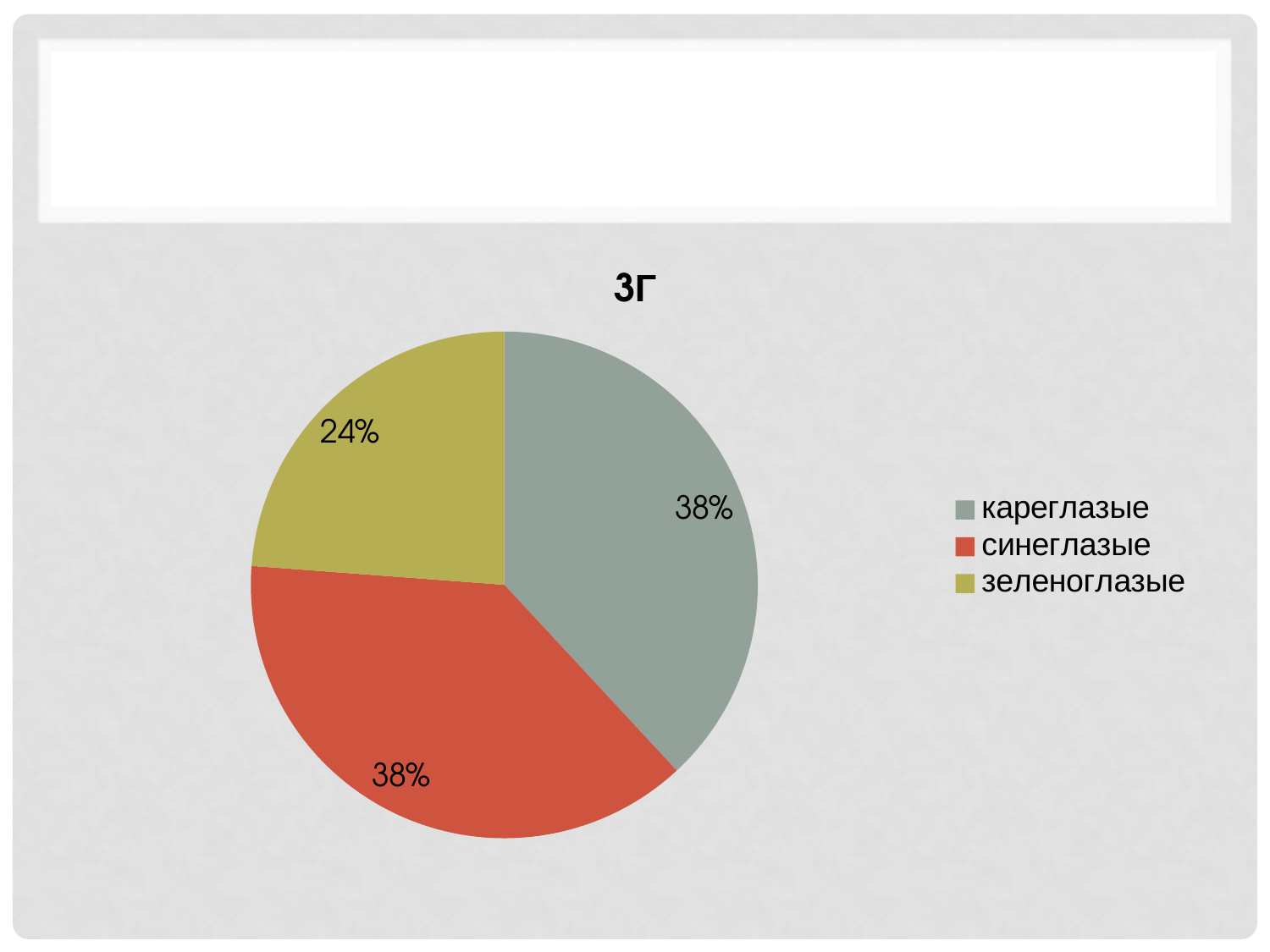

#

### Chart:

| Category | 3Г |
|---|---|
| кареглазые | 8.0 |
| синеглазые | 8.0 |
| зеленоглазые | 5.0 |